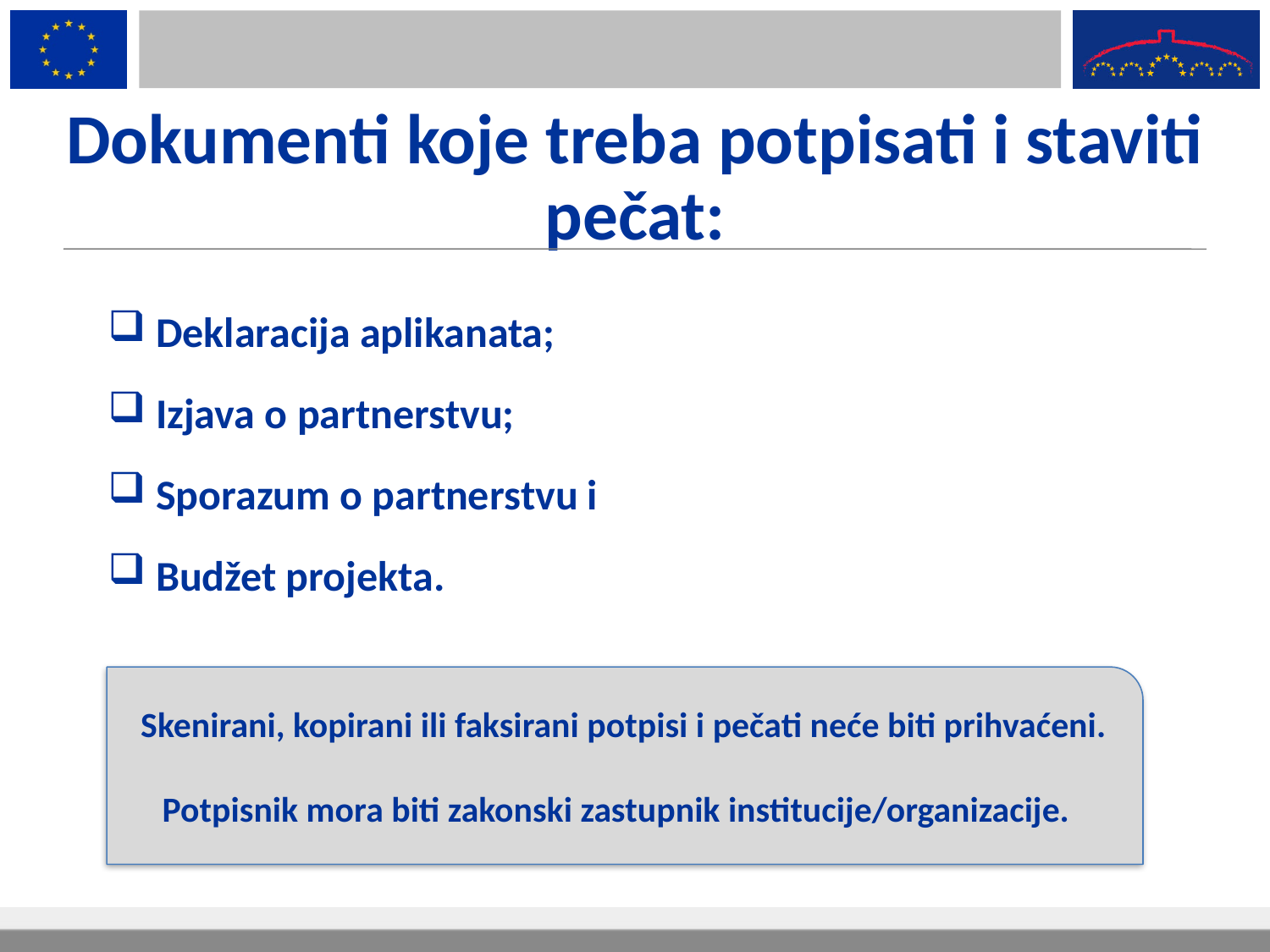

# Dokumenti koje treba potpisati i staviti pečat:

Deklaracija aplikanata;

Izjava o partnerstvu;

Sporazum o partnerstvu i

Budžet projekta.

 Skenirani, kopirani ili faksirani potpisi i pečati neće biti prihvaćeni.

Potpisnik mora biti zakonski zastupnik institucije/organizacije.